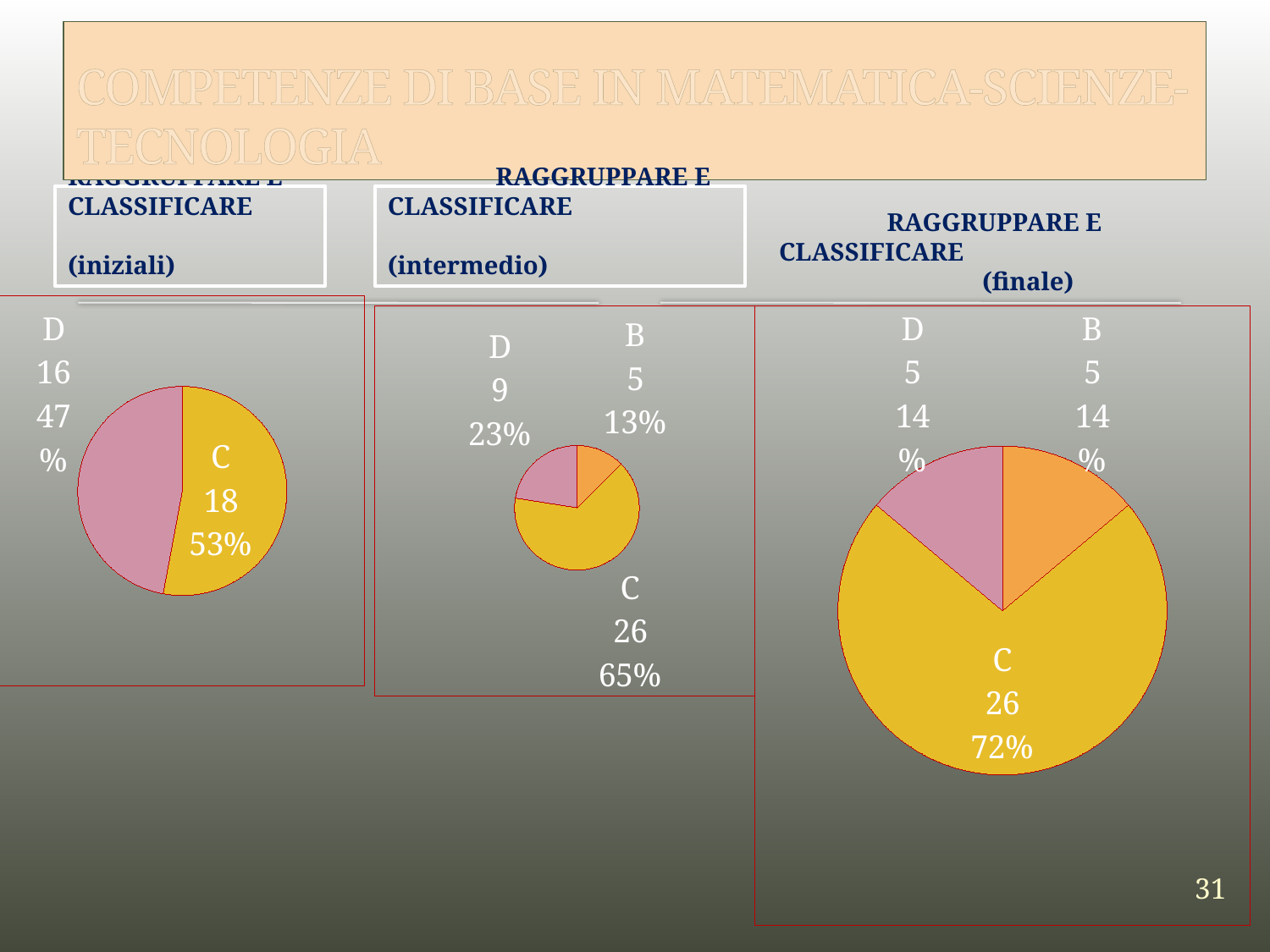

# COMPETENZE DI BASE IN MATEMATICA-SCIENZE-TECNOLOGIA

RAGGRUPPARE E CLASSIFICARE
                      (iniziali)
                 RAGGRUPPARE E CLASSIFICARE
                                (intermedio)
                 RAGGRUPPARE E CLASSIFICARE
                                (finale)

### Chart

| Category | Vendite |
|---|---|
| A | 0.0 |
| B | 0.0 |
| C | 18.0 |
| D | 16.0 |

### Chart

| Category | Vendite |
|---|---|
| A | 0.0 |
| B | 5.0 |
| C | 26.0 |
| D | 5.0 |

### Chart

| Category | Vendite |
|---|---|
| A | 0.0 |
| B | 5.0 |
| C | 26.0 |
| D | 9.0 |
31